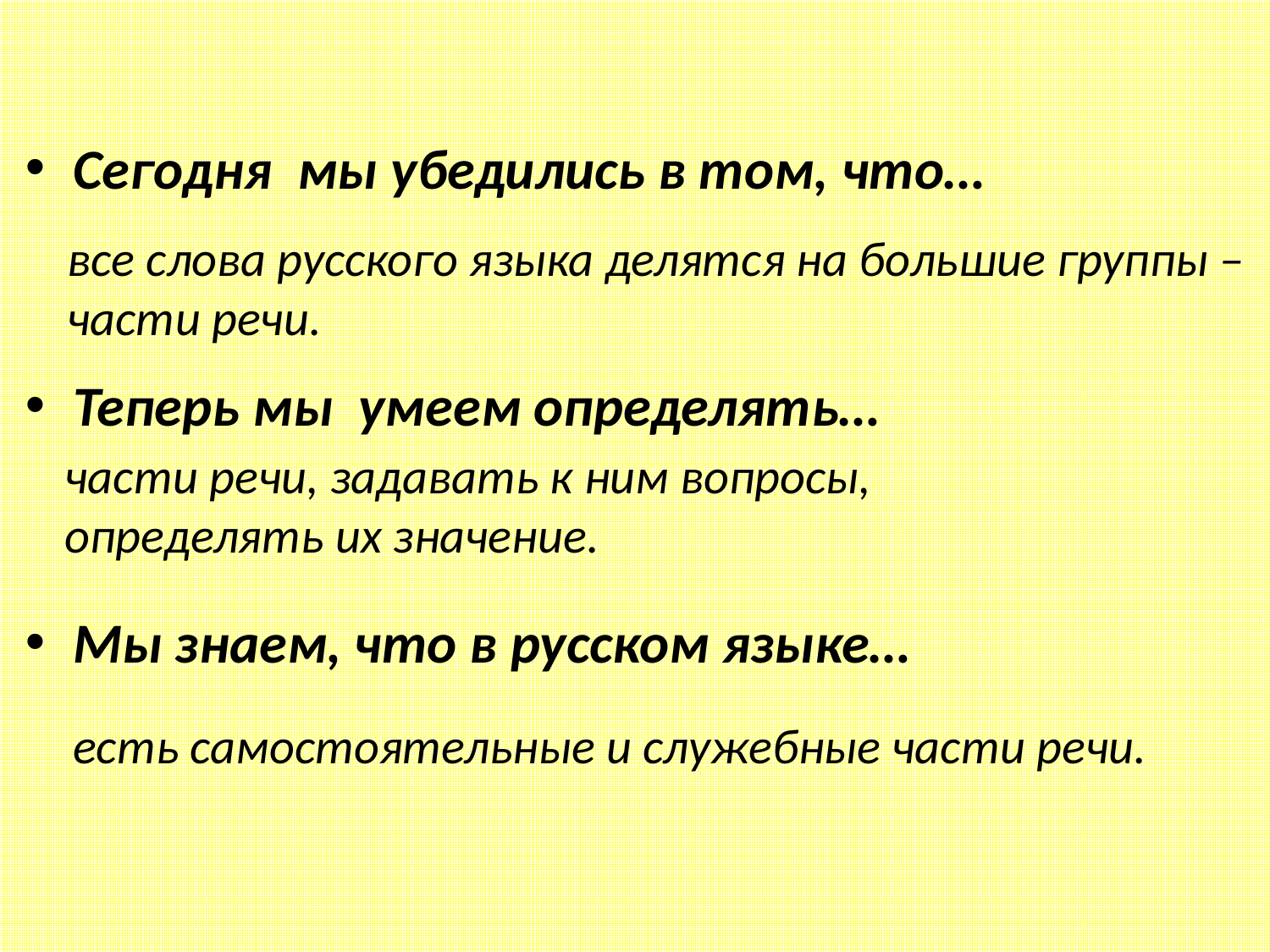

Сегодня  мы убедились в том, что…

Теперь мы  умеем определять…

Мы знаем, что в русском языке…
все слова русского языка делятся на большие группы – части речи.
части речи, задавать к ним вопросы, определять их значение.
есть самостоятельные и служебные части речи.